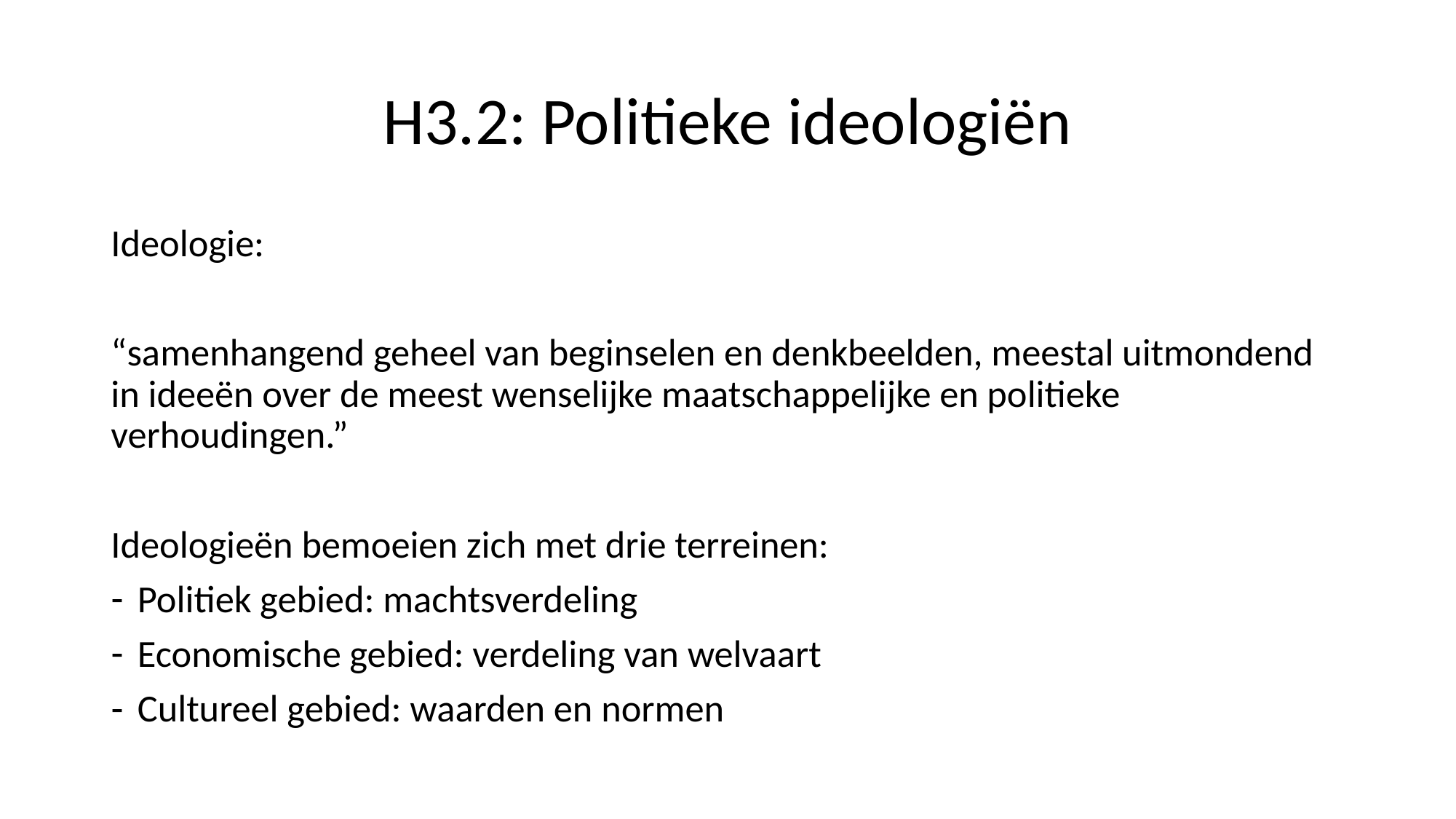

# H3.2: Politieke ideologiën
Ideologie:

“samenhangend geheel van beginselen en denkbeelden, meestal uitmondend in ideeën over de meest wenselijke maatschappelijke en politieke verhoudingen.”

Ideologieën bemoeien zich met drie terreinen:
Politiek gebied: machtsverdeling
Economische gebied: verdeling van welvaart
Cultureel gebied: waarden en normen